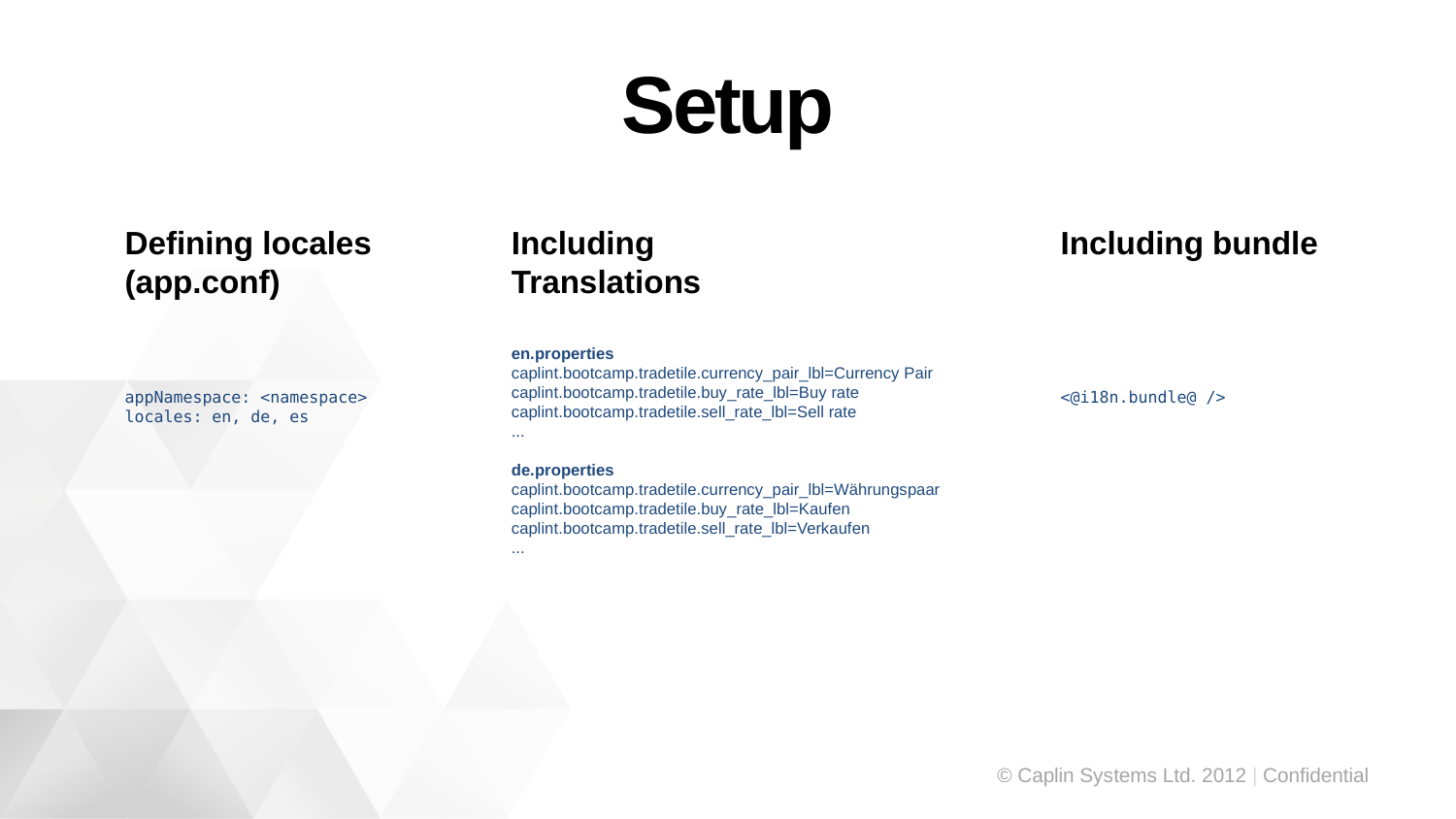

# Setup
Defining locales
(app.conf)

appNamespace: <namespace>
locales: en, de, es

Including
Translations

en.properties
caplint.bootcamp.tradetile.currency_pair_lbl=Currency Pair
caplint.bootcamp.tradetile.buy_rate_lbl=Buy rate
caplint.bootcamp.tradetile.sell_rate_lbl=Sell rate
...

de.properties
caplint.bootcamp.tradetile.currency_pair_lbl=Währungspaar
caplint.bootcamp.tradetile.buy_rate_lbl=Kaufen
caplint.bootcamp.tradetile.sell_rate_lbl=Verkaufen
...

Including bundle

<@i18n.bundle@ />